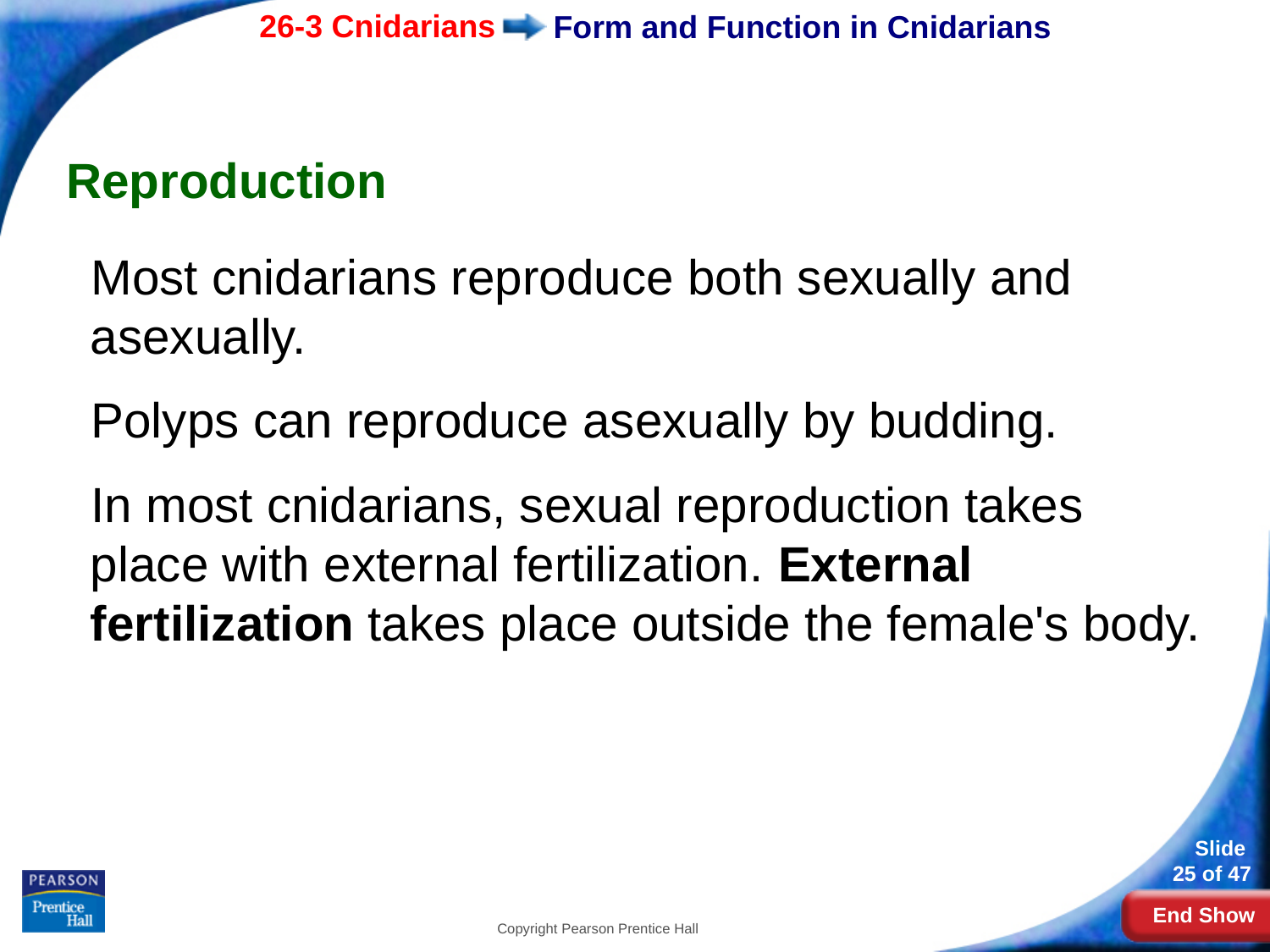

# Form and Function in Cnidarians
Reproduction
Most cnidarians reproduce both sexually and asexually.
Polyps can reproduce asexually by budding.
In most cnidarians, sexual reproduction takes place with external fertilization. External fertilization takes place outside the female's body.
Copyright Pearson Prentice Hall